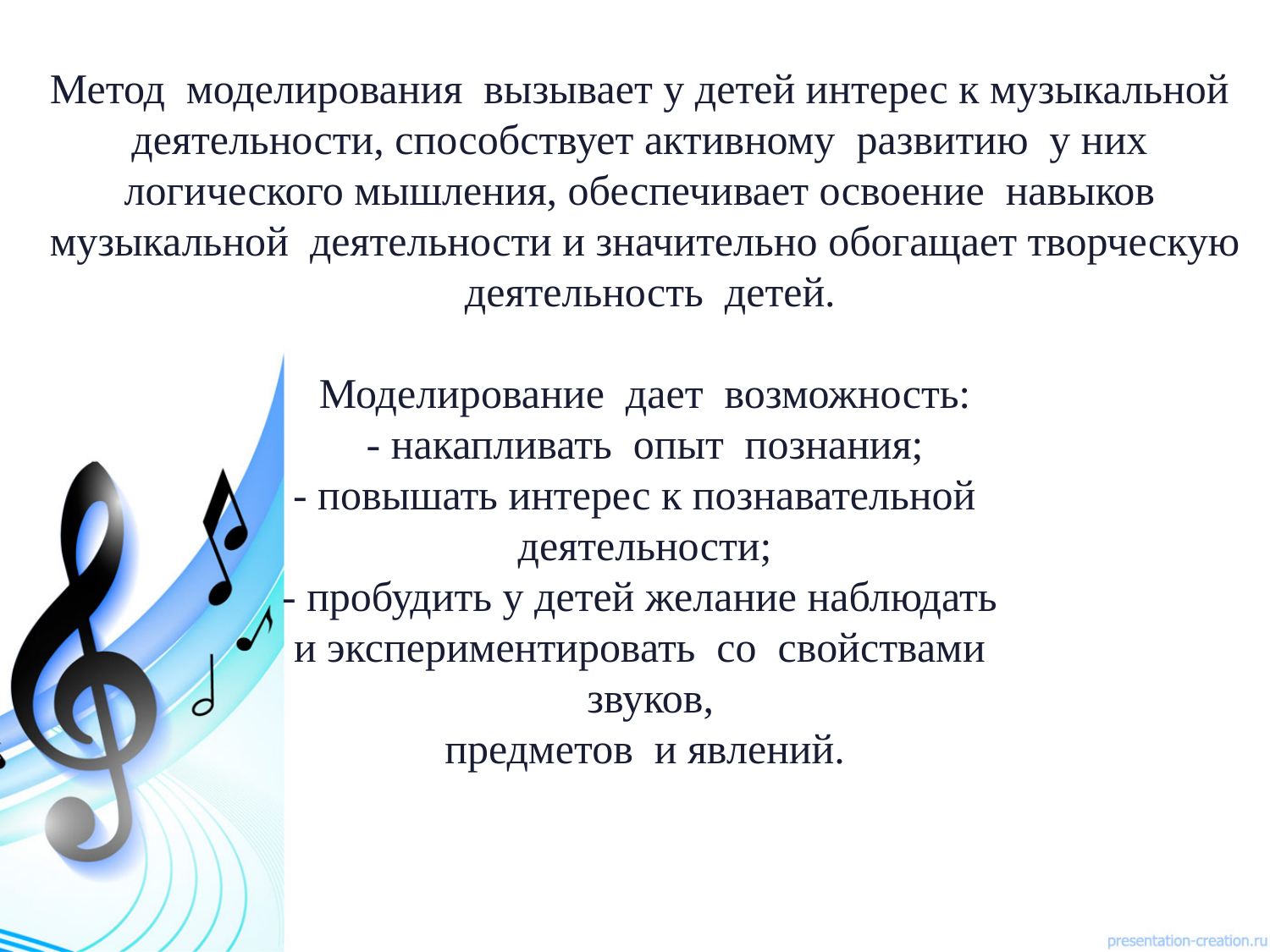

# Метод  моделирования  вызывает у детей интерес к музыкальной  деятельности, способствует активному  развитию  у них  логического мышления, обеспечивает освоение  навыков  музыкальной  деятельности и значительно обогащает творческую  деятельность  детей. Моделирование  дает  возможность: - накапливать  опыт  познания; - повышать интерес к познавательной деятельности; - пробудить у детей желание наблюдать и экспериментировать  со  свойствами звуков, предметов  и явлений.